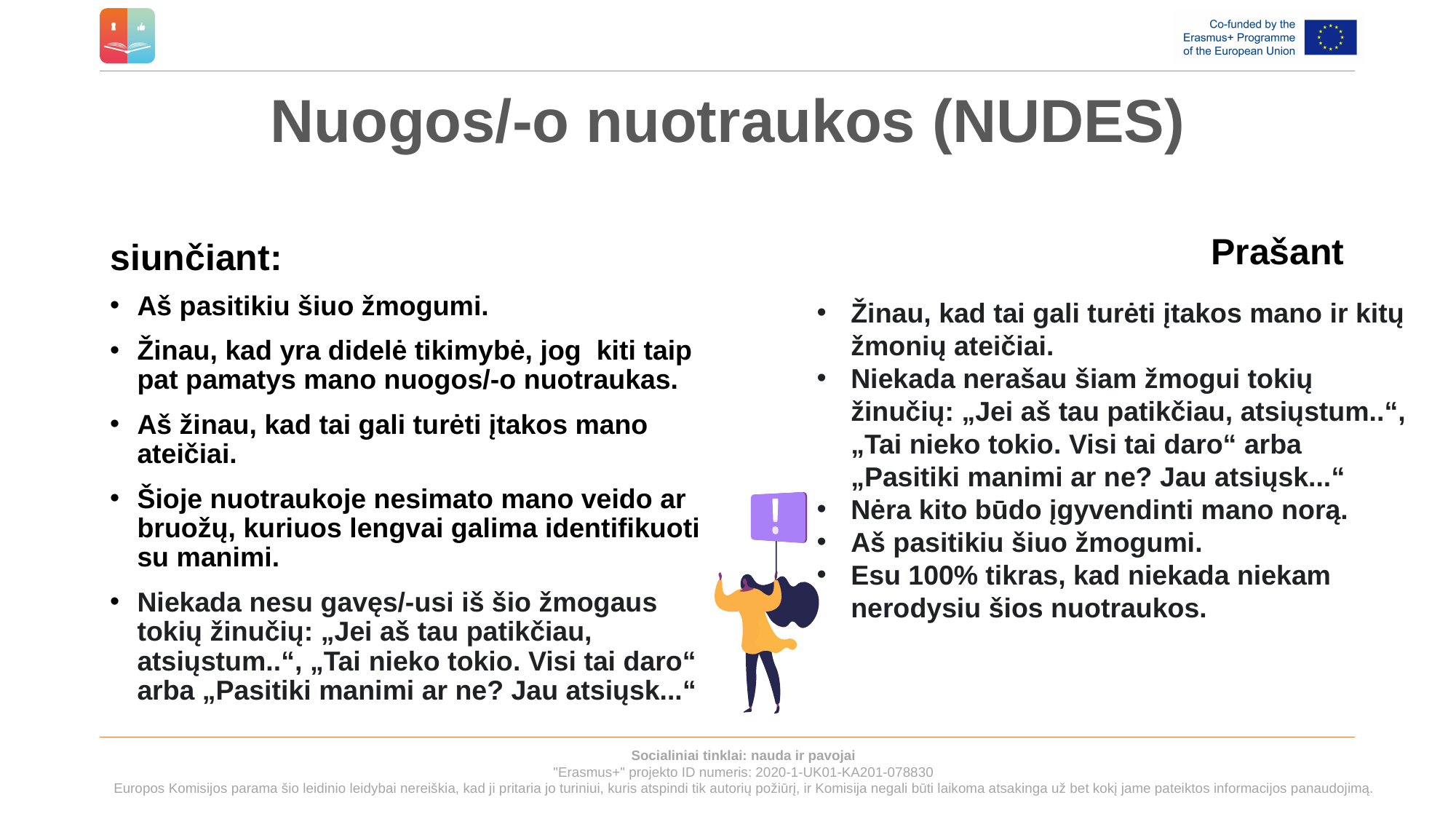

# Nuogos/-o nuotraukos (NUDES)
Prašant
siunčiant:
Aš pasitikiu šiuo žmogumi.
Žinau, kad yra didelė tikimybė, jog  kiti taip pat pamatys mano nuogos/-o nuotraukas.
Aš žinau, kad tai gali turėti įtakos mano ateičiai.
Šioje nuotraukoje nesimato mano veido ar bruožų, kuriuos lengvai galima identifikuoti su manimi.
Niekada nesu gavęs/-usi iš šio žmogaus tokių žinučių: „Jei aš tau patikčiau, atsiųstum..“, „Tai nieko tokio. Visi tai daro“ arba „Pasitiki manimi ar ne? Jau atsiųsk...“
Žinau, kad tai gali turėti įtakos mano ir kitų žmonių ateičiai.
Niekada nerašau šiam žmogui tokių žinučių: „Jei aš tau patikčiau, atsiųstum..“, „Tai nieko tokio. Visi tai daro“ arba „Pasitiki manimi ar ne? Jau atsiųsk...“
Nėra kito būdo įgyvendinti mano norą.
Aš pasitikiu šiuo žmogumi.
Esu 100% tikras, kad niekada niekam nerodysiu šios nuotraukos.

Socialiniai tinklai: nauda ir pavojai
"Erasmus+" projekto ID numeris: 2020-1-UK01-KA201-078830
Europos Komisijos parama šio leidinio leidybai nereiškia, kad ji pritaria jo turiniui, kuris atspindi tik autorių požiūrį, ir Komisija negali būti laikoma atsakinga už bet kokį jame pateiktos informacijos panaudojimą.